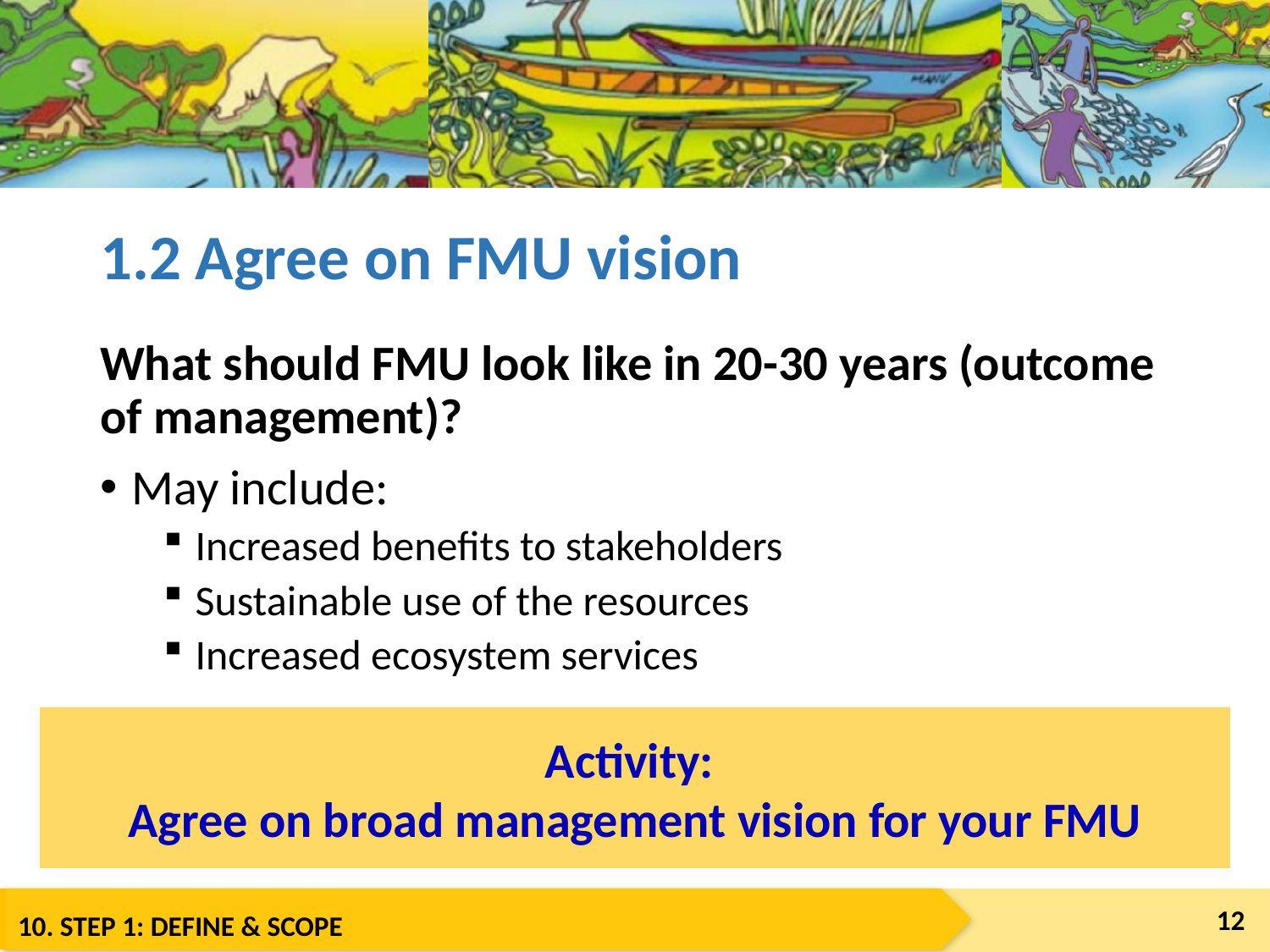

# 1.2 Agree on FMU vision
What should FMU look like in 20-30 years (outcome of management)?
May include:
Increased benefits to stakeholders
Sustainable use of the resources
Increased ecosystem services

Activity:
Agree on broad management vision for your FMU
12